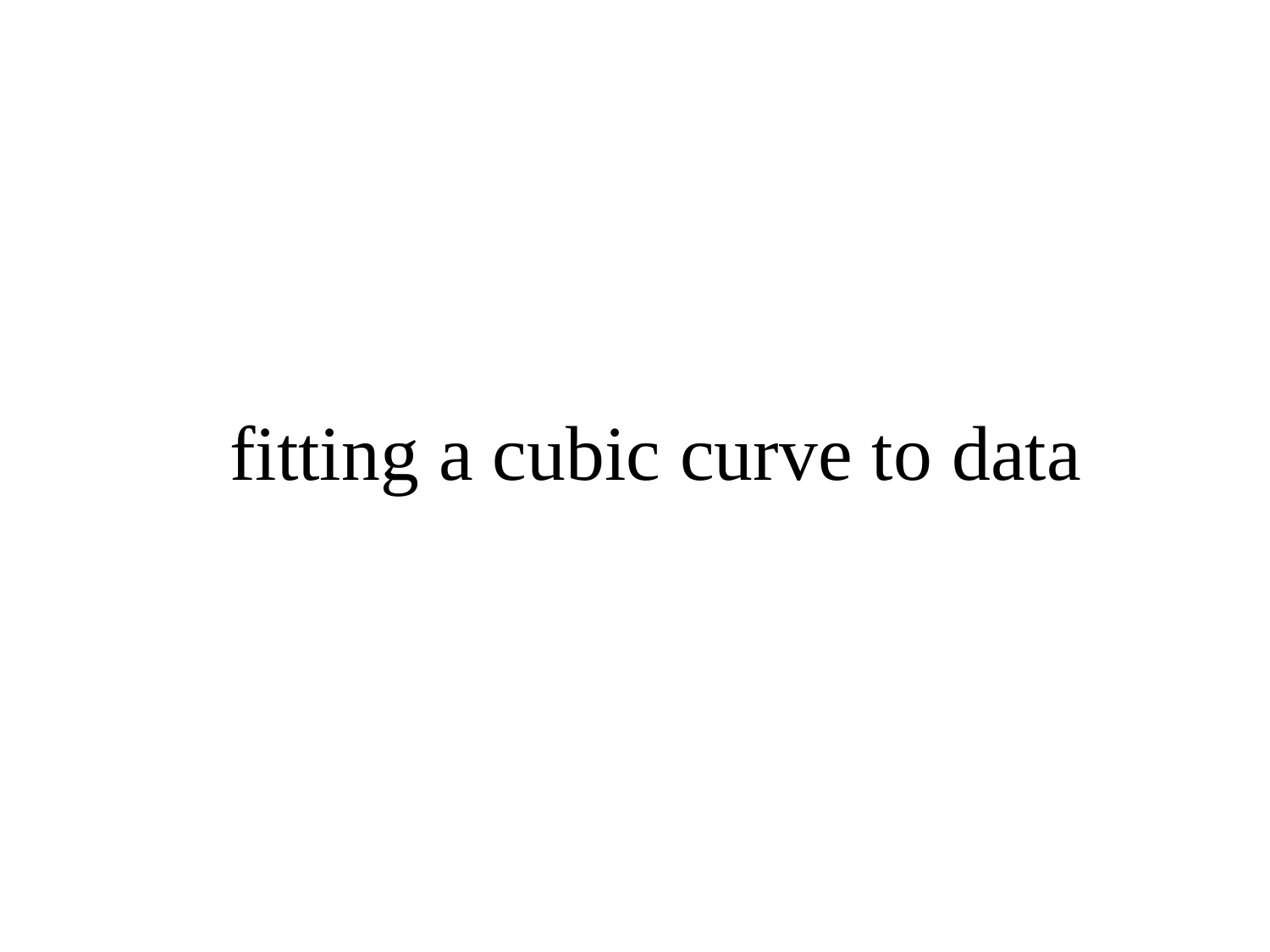

# fitting a cubic curve to data